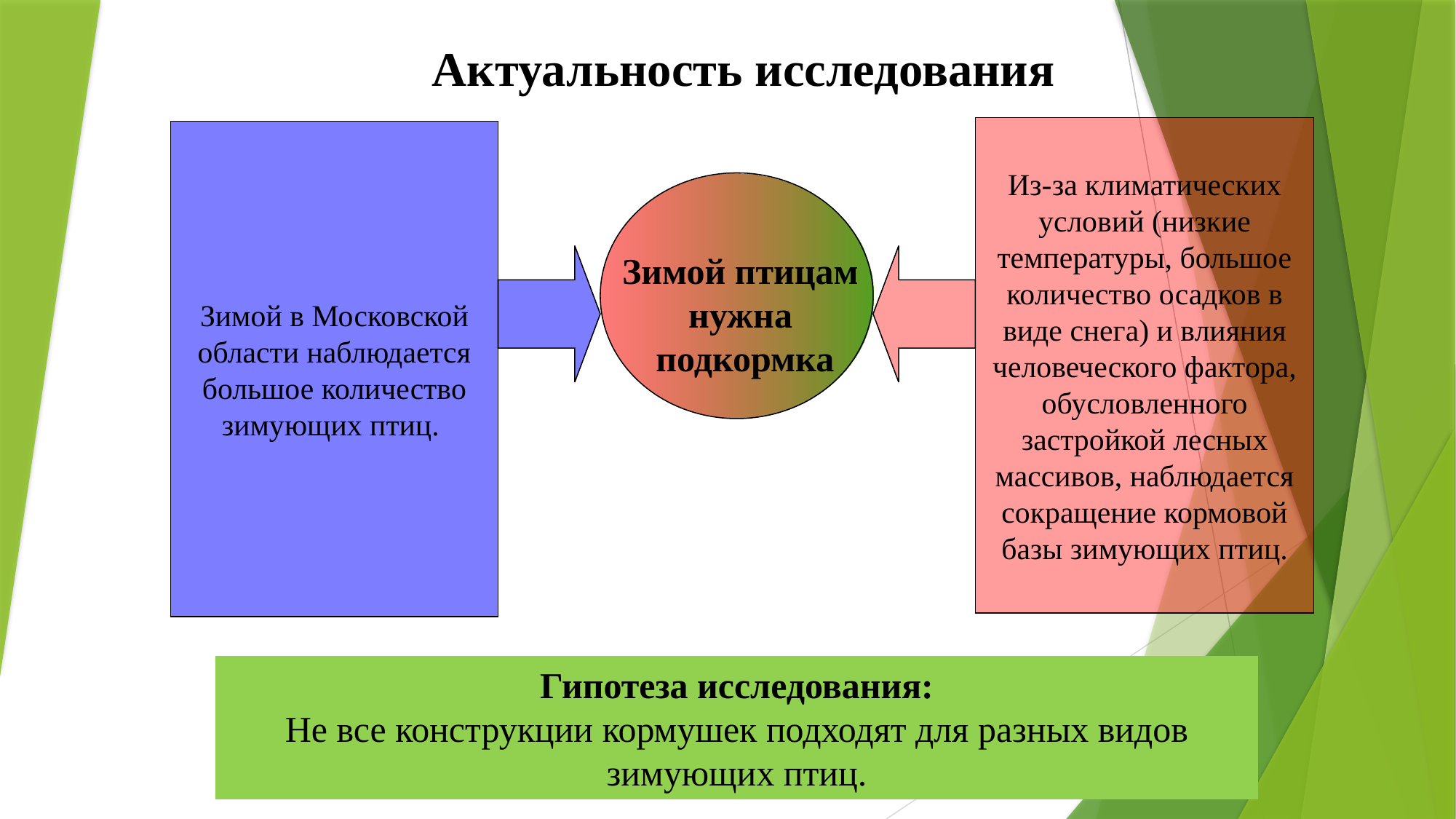

Актуальность исследования
Из-за климатических условий (низкие температуры, большое количество осадков в виде снега) и влияния человеческого фактора, обусловленного застройкой лесных массивов, наблюдается сокращение кормовой базы зимующих птиц.
Зимой в Московской области наблюдается большое количество зимующих птиц.

Зимой птицам
нужна
подкормка

Гипотеза исследования:
Не все конструкции кормушек подходят для разных видов зимующих птиц.